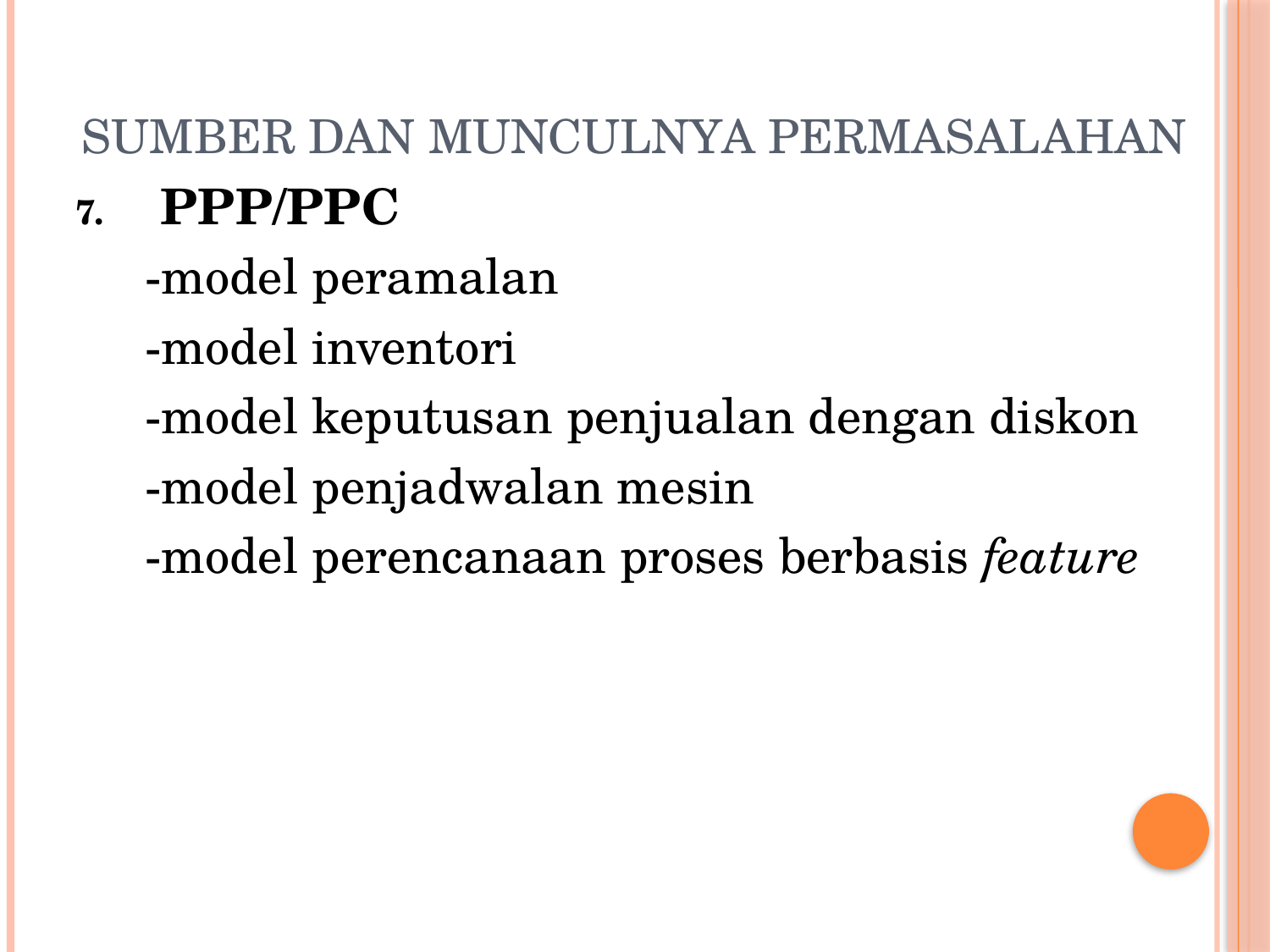

# Sumber dan Munculnya Permasalahan
PPP/PPC
     -model peramalan
     -model inventori
     -model keputusan penjualan dengan diskon
     -model penjadwalan mesin
     -model perencanaan proses berbasis feature